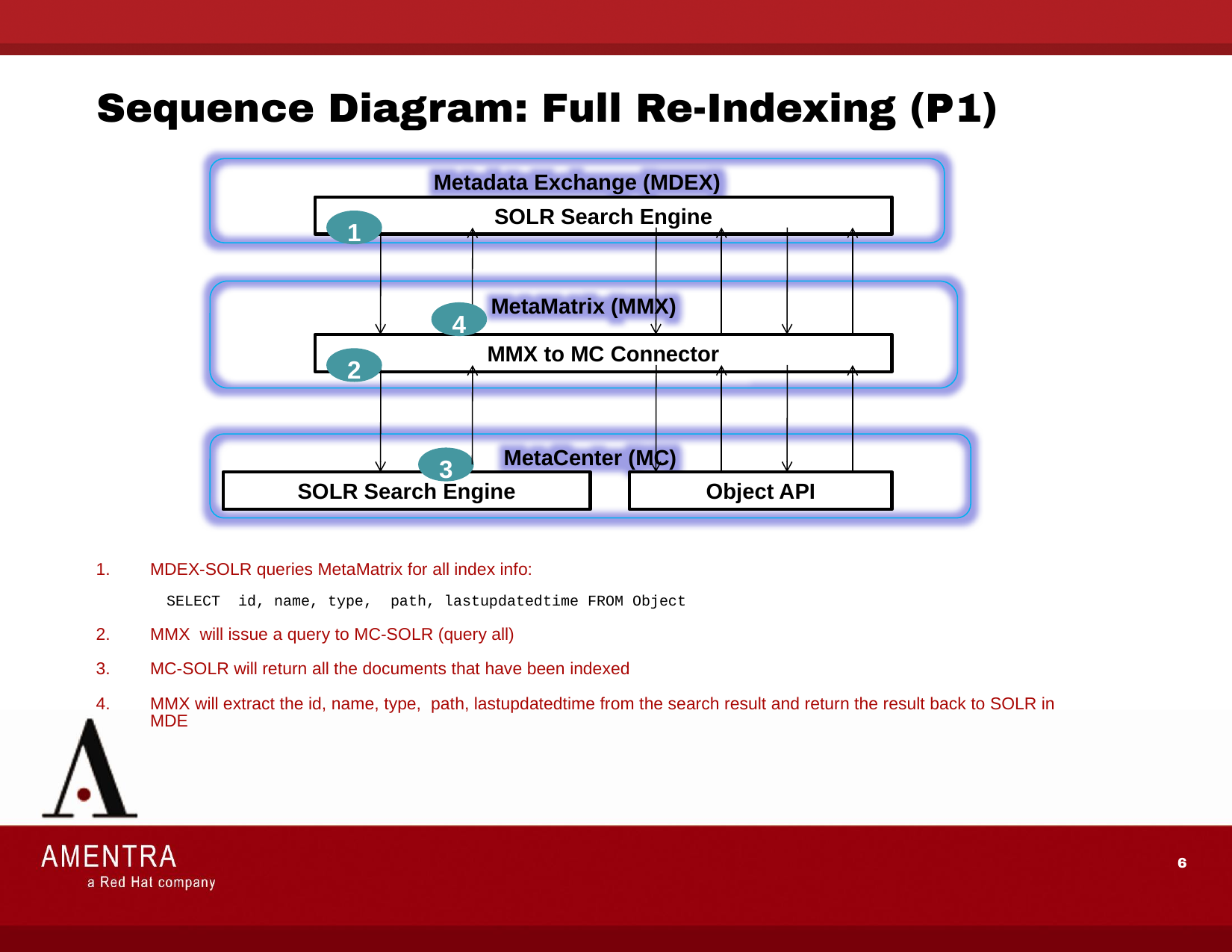

# Sequence Diagram: Full Re-Indexing (P1)
Metadata Exchange (MDEX)
SOLR Search Engine
1
MetaMatrix (MMX)
4
MMX to MC Connector
2
MetaCenter (MC)
3
SOLR Search Engine
Object API
MDEX-SOLR queries MetaMatrix for all index info:
	SELECT  id, name, type,  path, lastupdatedtime FROM Object
MMX  will issue a query to MC-SOLR (query all)
MC-SOLR will return all the documents that have been indexed
MMX will extract the id, name, type,  path, lastupdatedtime from the search result and return the result back to SOLR in MDE

6